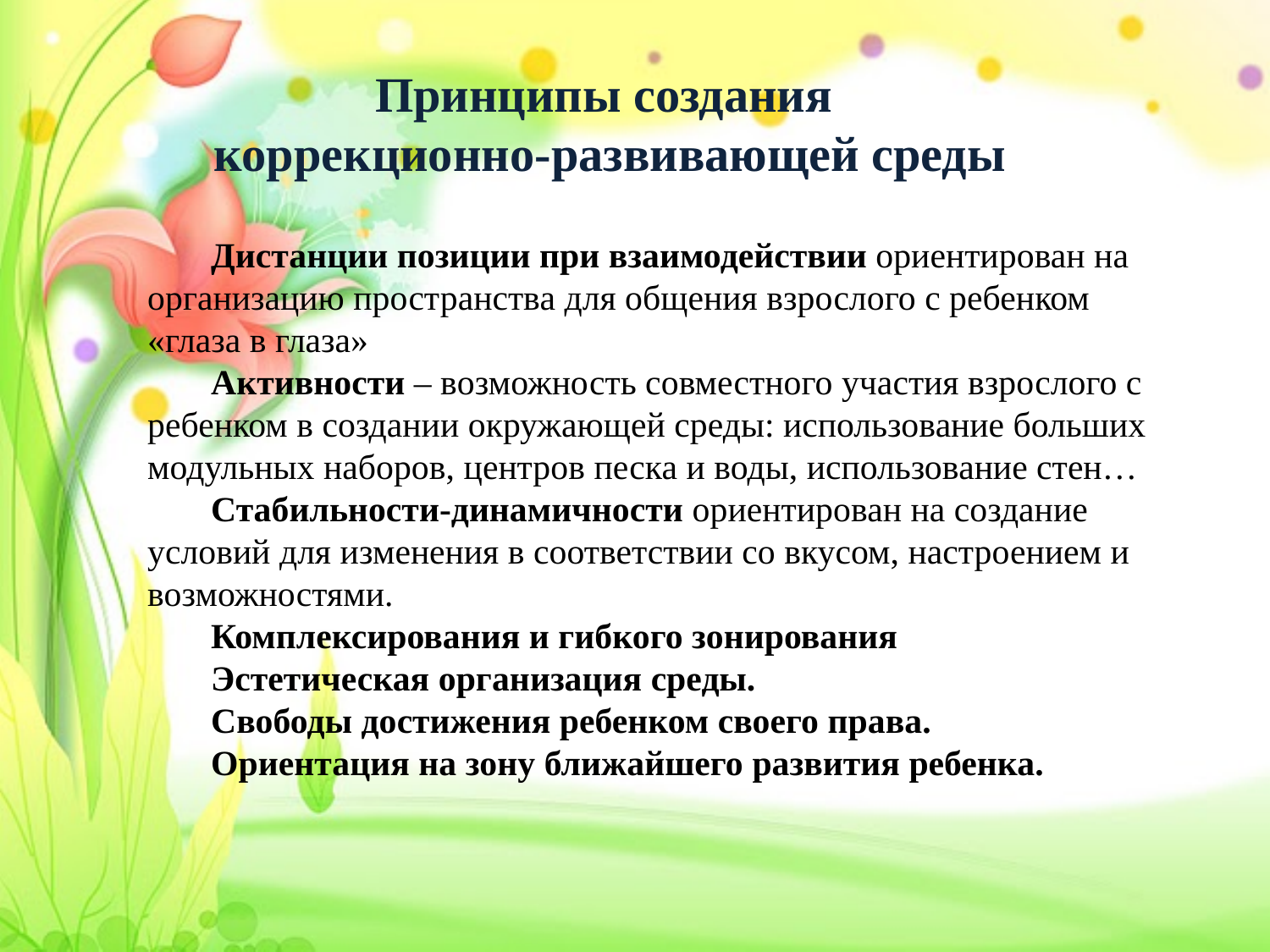

Принципы создания
коррекционно-развивающей среды
Дистанции позиции при взаимодействии ориентирован на организацию пространства для общения взрослого с ребенком «глаза в глаза»
Активности – возможность совместного участия взрослого с ребенком в создании окружающей среды: использование больших модульных наборов, центров песка и воды, использование стен…
Стабильности-динамичности ориентирован на создание условий для изменения в соответствии со вкусом, настроением и возможностями.
Комплексирования и гибкого зонирования
Эстетическая организация среды.
Свободы достижения ребенком своего права.
Ориентация на зону ближайшего развития ребенка.